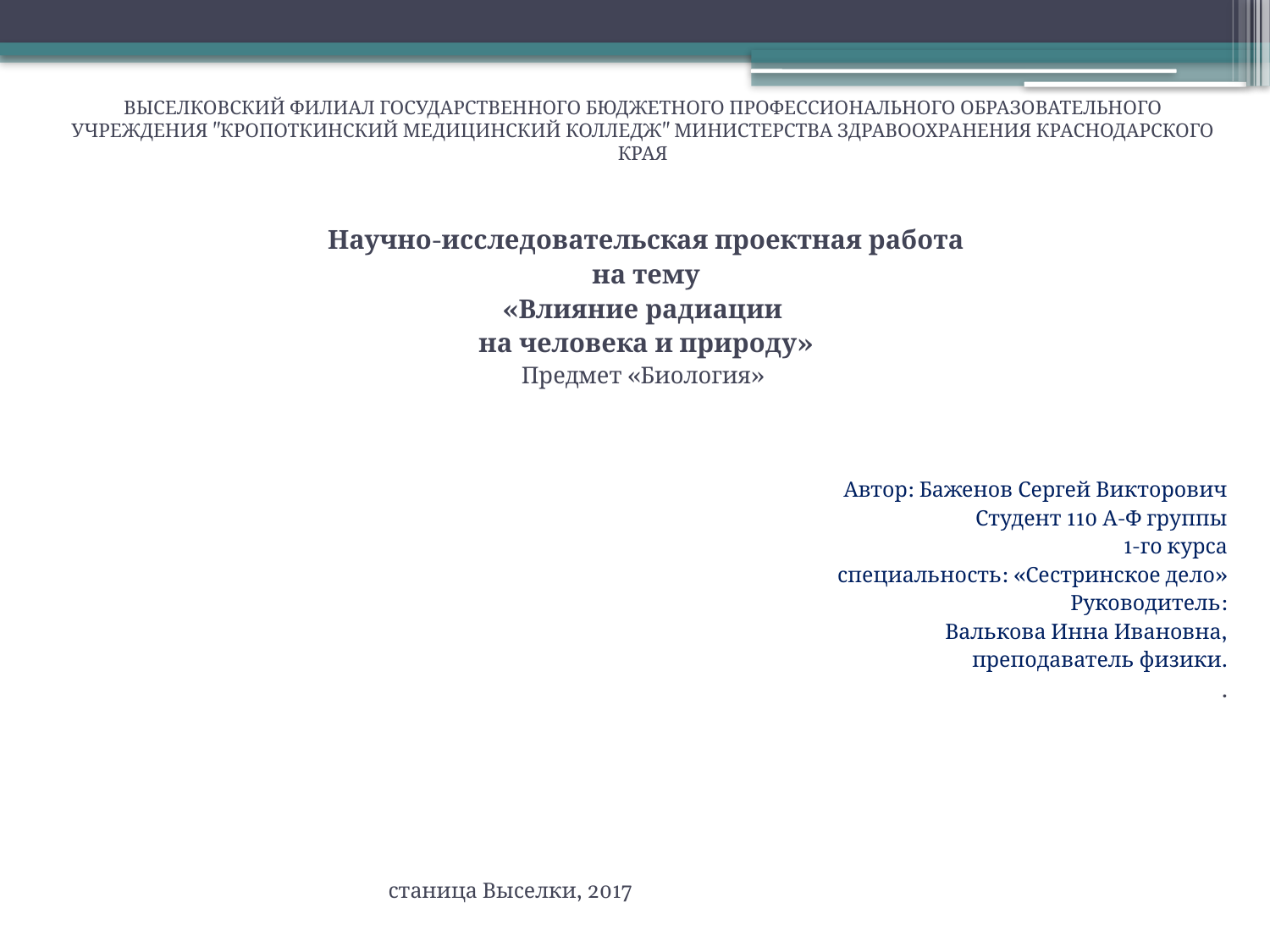

ВЫСЕЛКОВСКИЙ ФИЛИАЛ ГОСУДАРСТВЕННОГО БЮДЖЕТНОГО ПРОФЕССИОНАЛЬНОГО ОБРАЗОВАТЕЛЬНОГО УЧРЕЖДЕНИЯ "КРОПОТКИНСКИЙ МЕДИЦИНСКИЙ КОЛЛЕДЖ" МИНИСТЕРСТВА ЗДРАВООХРАНЕНИЯ КРАСНОДАРСКОГО КРАЯ

 Научно-исследовательская проектная работа
 на тему
«Влияние радиации
	 на человека и природу»
Предмет «Биология»

Автор: Баженов Сергей Викторович
  Студент 110 А-Ф группы
  1-го курса
 специальность: «Сестринское дело»
Руководитель:
Валькова Инна Ивановна,
преподаватель физики.
.

                                                                 станица Выселки, 2017